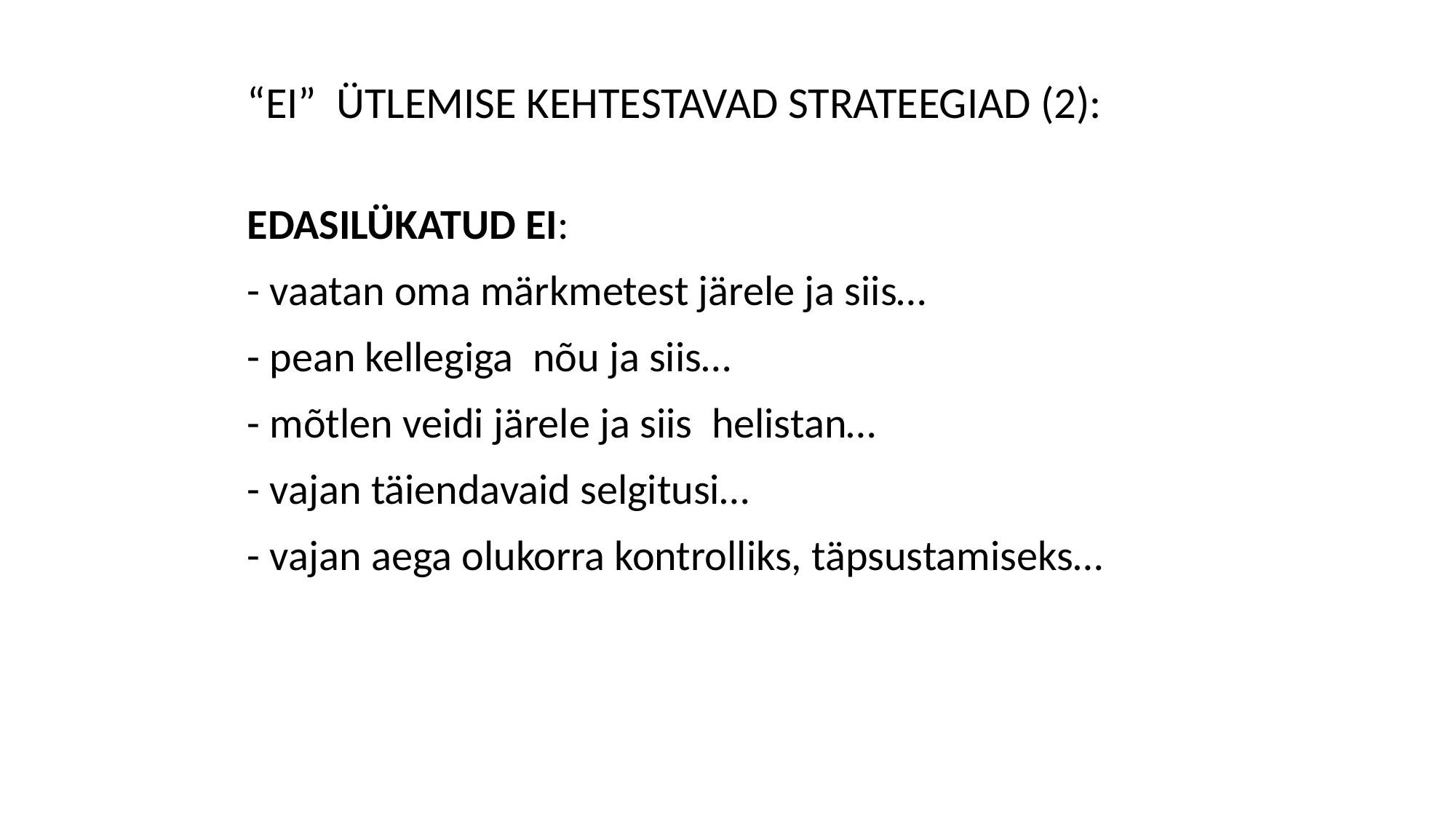

# “EI”  ÜTLEMISE KEHTESTAVAD STRATEEGIAD (2):
EDASILÜKATUD EI:
- vaatan oma märkmetest järele ja siis…
- pean kellegiga  nõu ja siis…
- mõtlen veidi järele ja siis  helistan…
- vajan täiendavaid selgitusi…
- vajan aega olukorra kontrolliks, täpsustamiseks…